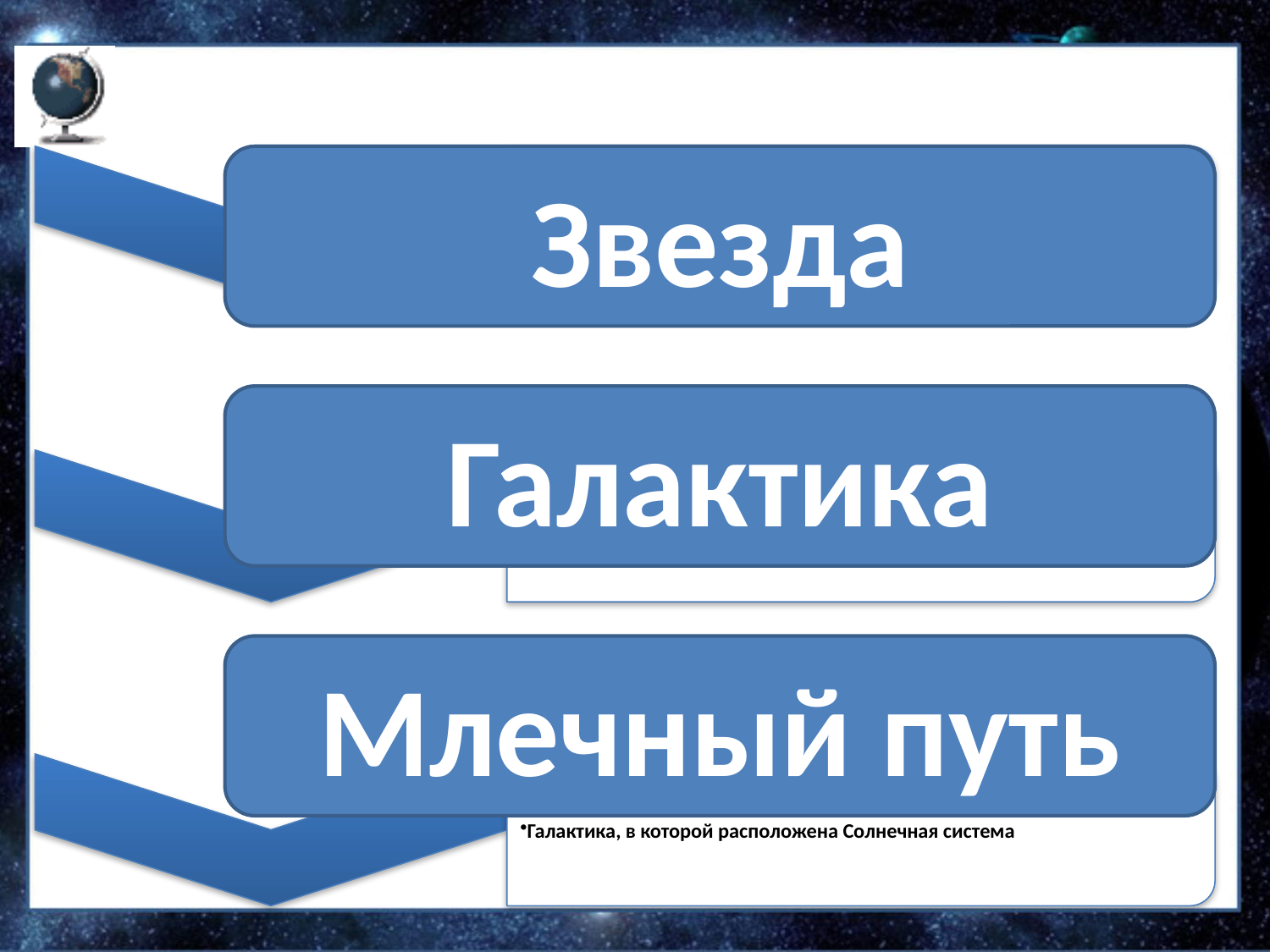

Горячее светящееся плазменное космическое тело
Звездная система,  состоящая из сотен миллиардов звезд
Галактика, в которой расположена Солнечная система
Звезда
Галактика
Млечный путь